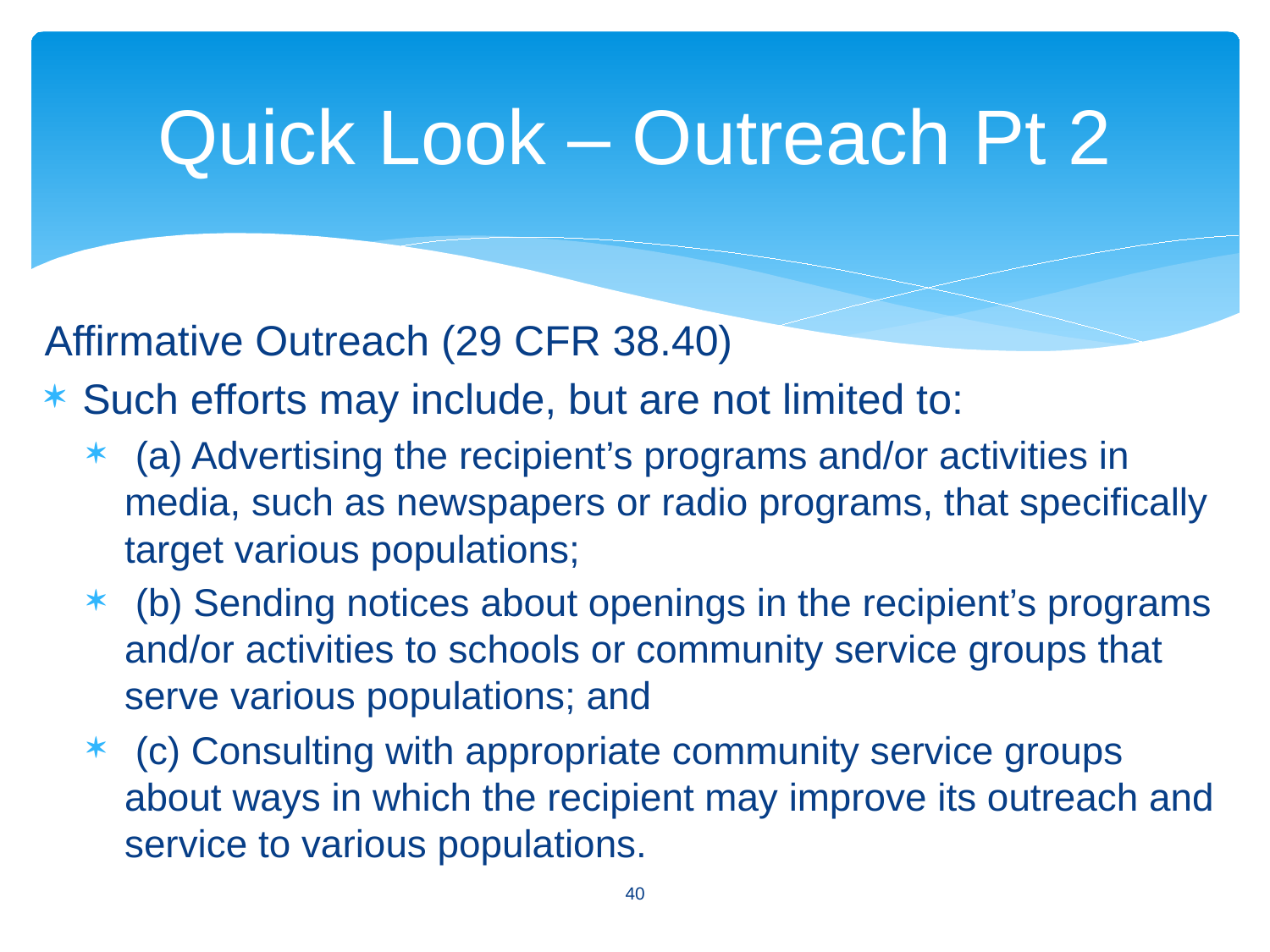

# Quick Look – Outreach Pt 2
Affirmative Outreach (29 CFR 38.40)
Such efforts may include, but are not limited to:
 (a) Advertising the recipient’s programs and/or activities in media, such as newspapers or radio programs, that specifically target various populations;
 (b) Sending notices about openings in the recipient’s programs and/or activities to schools or community service groups that serve various populations; and
 (c) Consulting with appropriate community service groups about ways in which the recipient may improve its outreach and service to various populations.

40